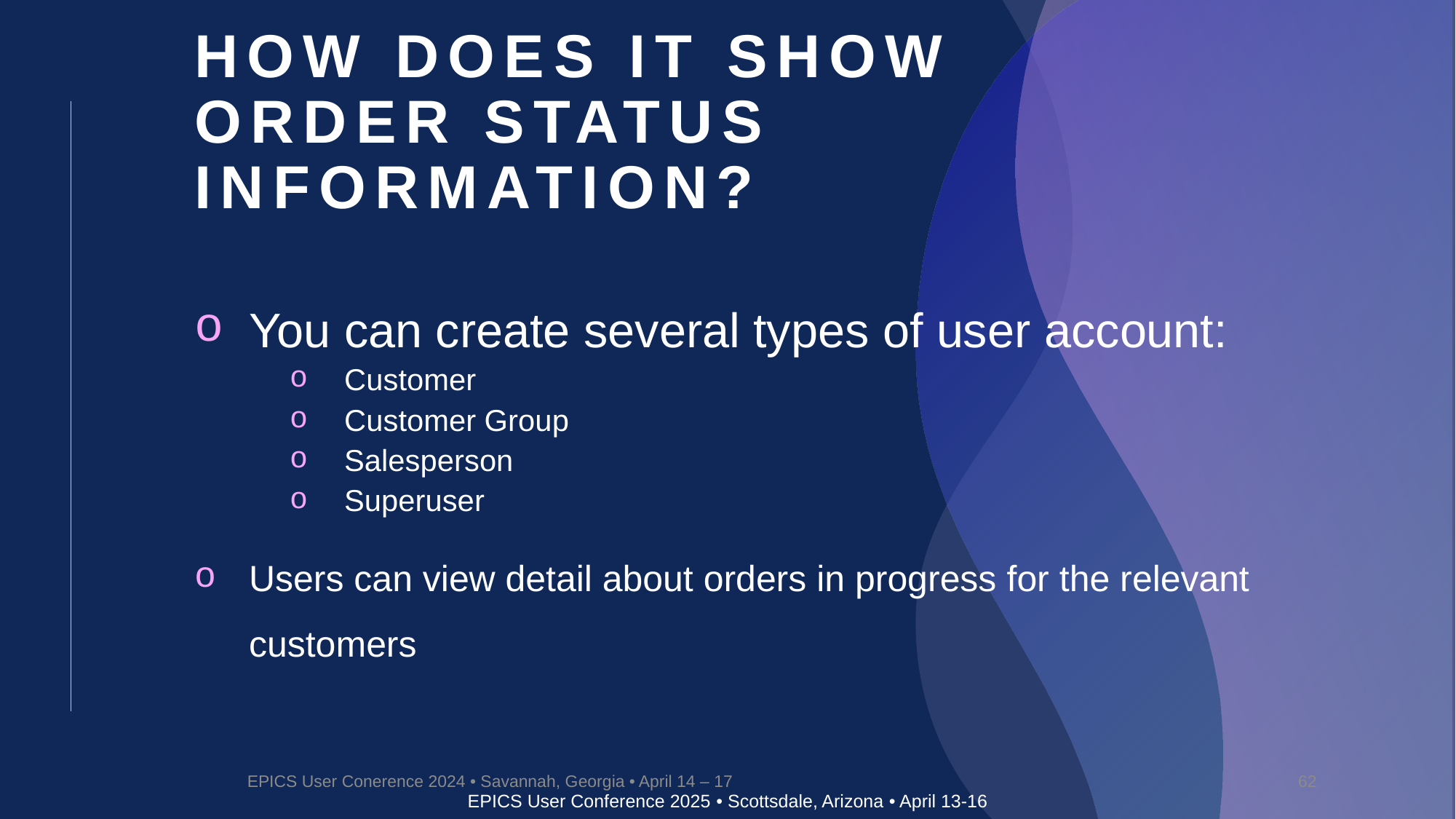

# How does it show Order Status information?
You can create several types of user account:
Customer
Customer Group
Salesperson
Superuser
Users can view detail about orders in progress for the relevant customers
EPICS User Conerence 2024 • Savannah, Georgia • April 14 – 17
62